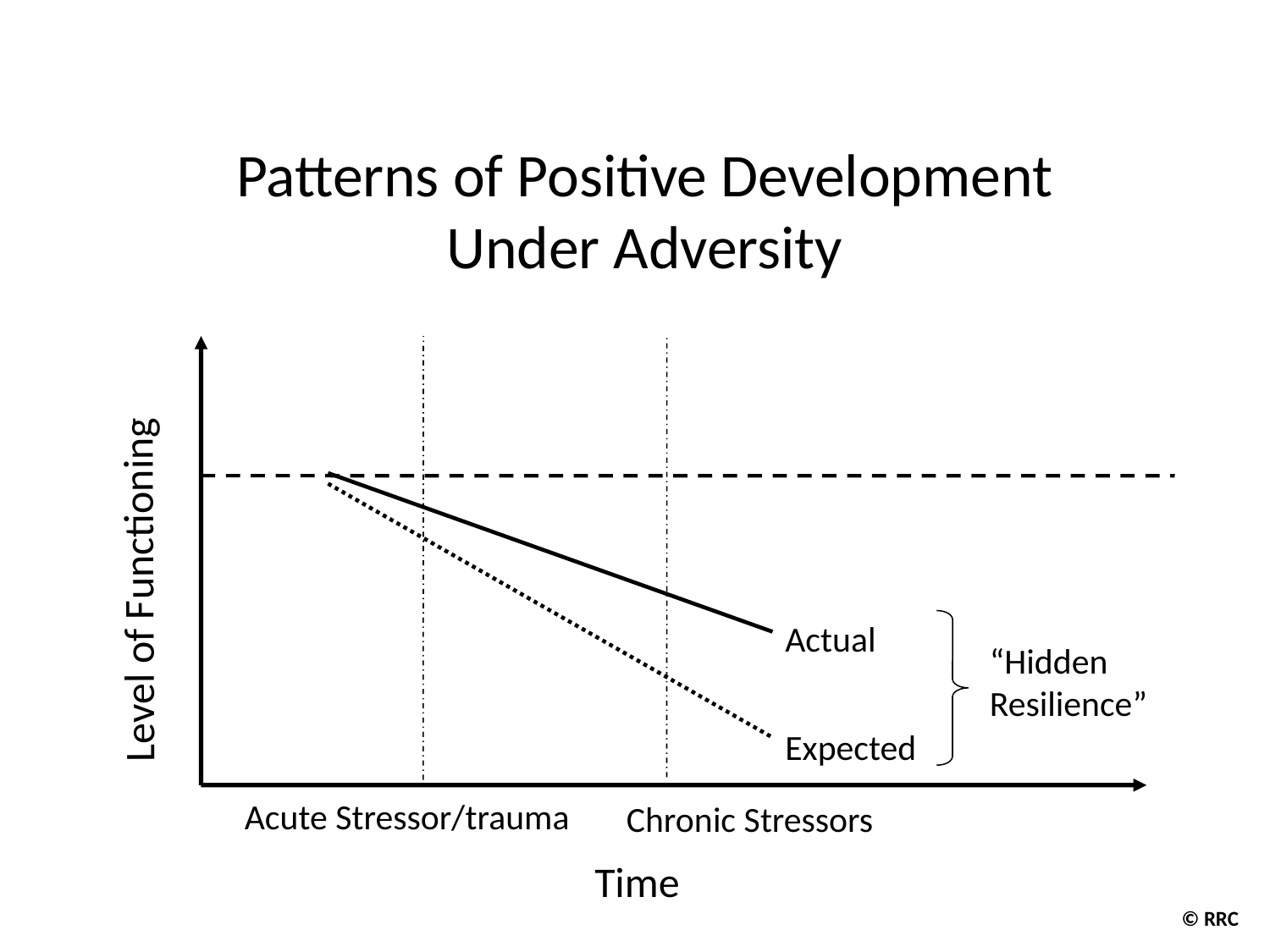

# Patterns of Positive Development Under Adversity

Level of Functioning

Actual
“Hidden
Resilience”
Expected

Acute Stressor/trauma
Chronic Stressors
Time
© RRC